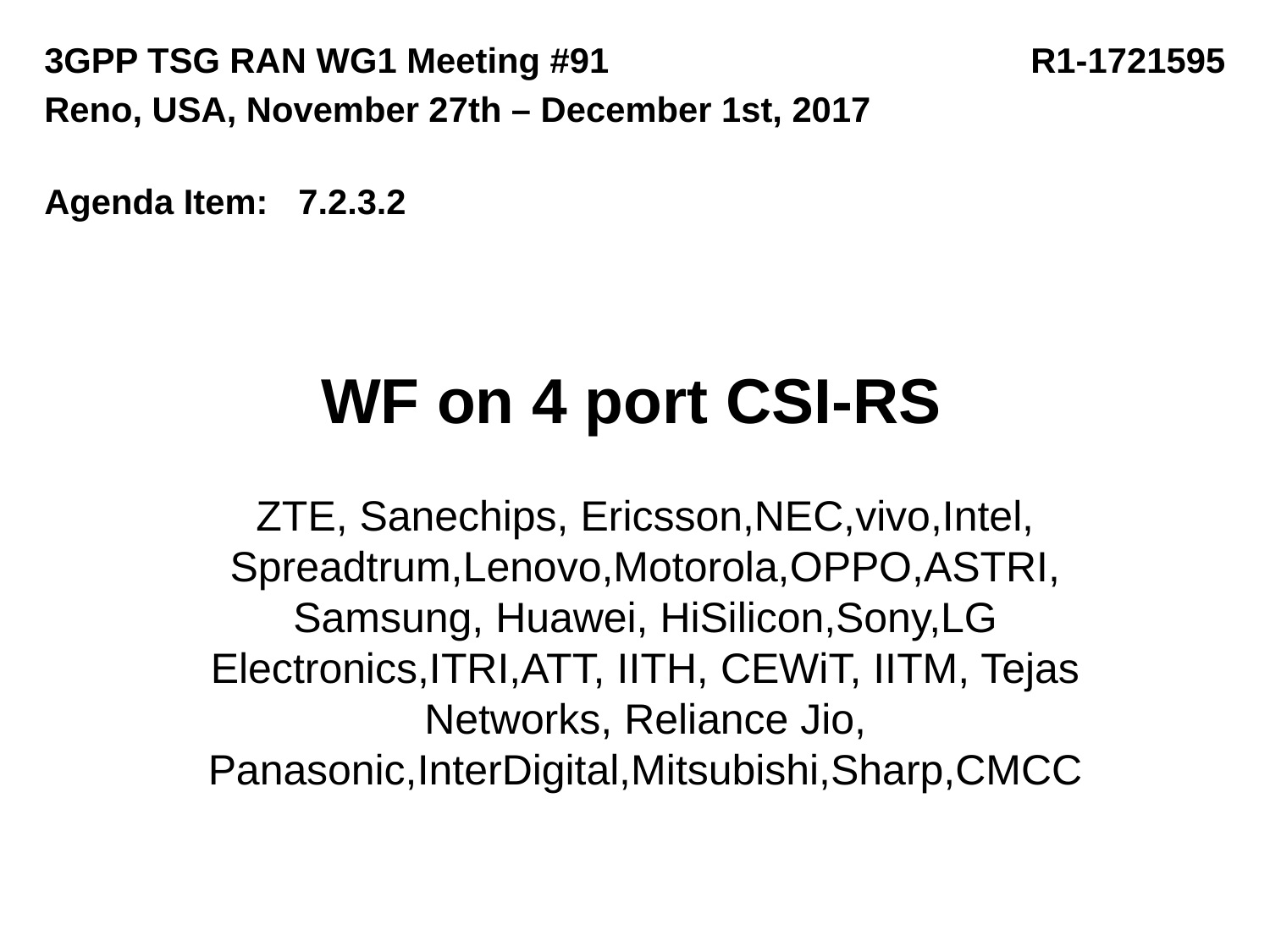

3GPP TSG RAN WG1 Meeting #91 			          R1-1721595
Reno, USA, November 27th – December 1st, 2017

Agenda Item:	7.2.3.2

# WF on 4 port CSI-RS
ZTE, Sanechips, Ericsson,NEC,vivo,Intel, Spreadtrum,Lenovo,Motorola,OPPO,ASTRI,
Samsung, Huawei, HiSilicon,Sony,LG Electronics,ITRI,ATT, IITH, CEWiT, IITM, Tejas Networks, Reliance Jio, Panasonic,InterDigital,Mitsubishi,Sharp,CMCC